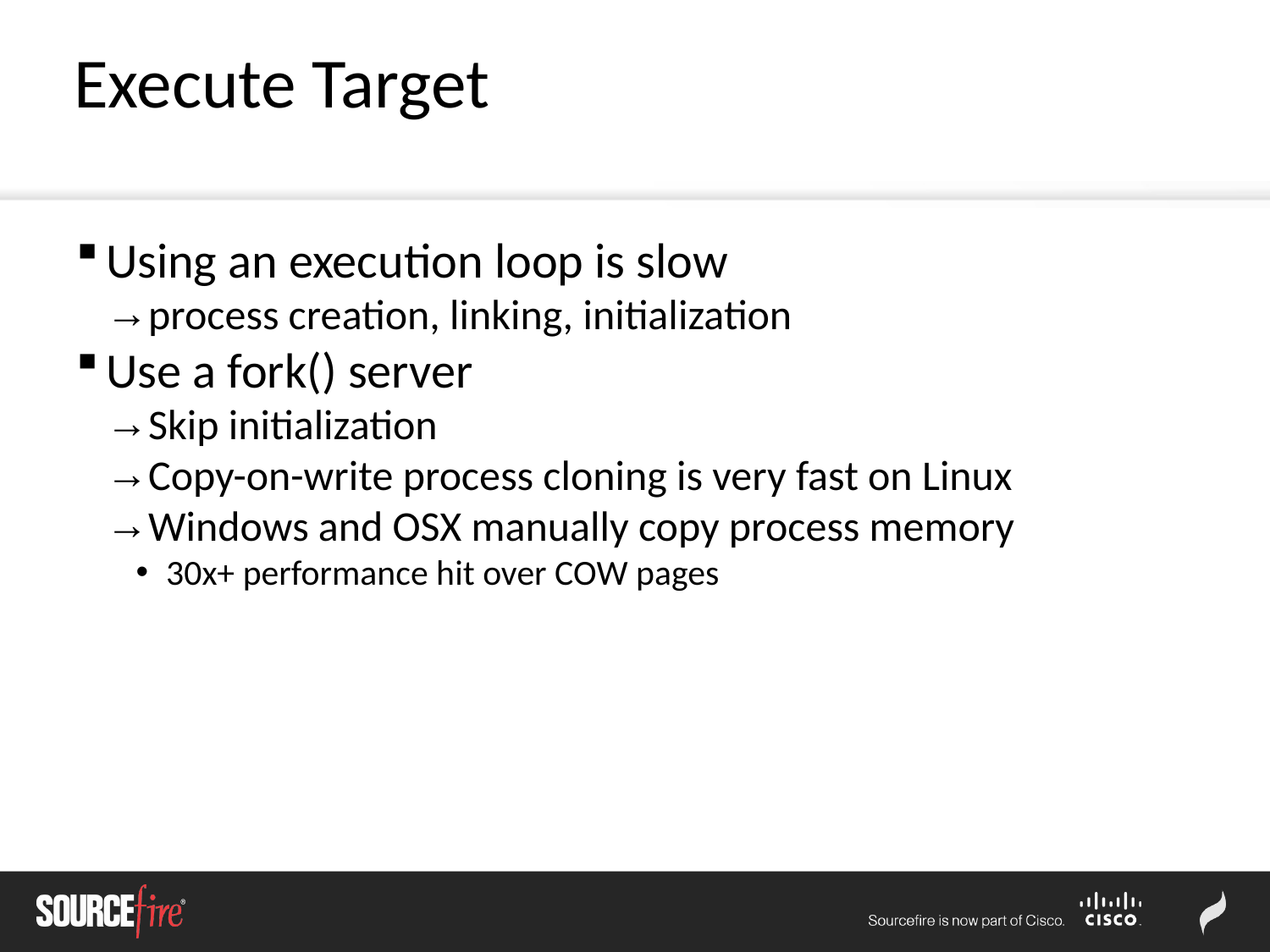

Execute Target
Using an execution loop is slow
process creation, linking, initialization
Use a fork() server
Skip initialization
Copy-on-write process cloning is very fast on Linux
Windows and OSX manually copy process memory
30x+ performance hit over COW pages